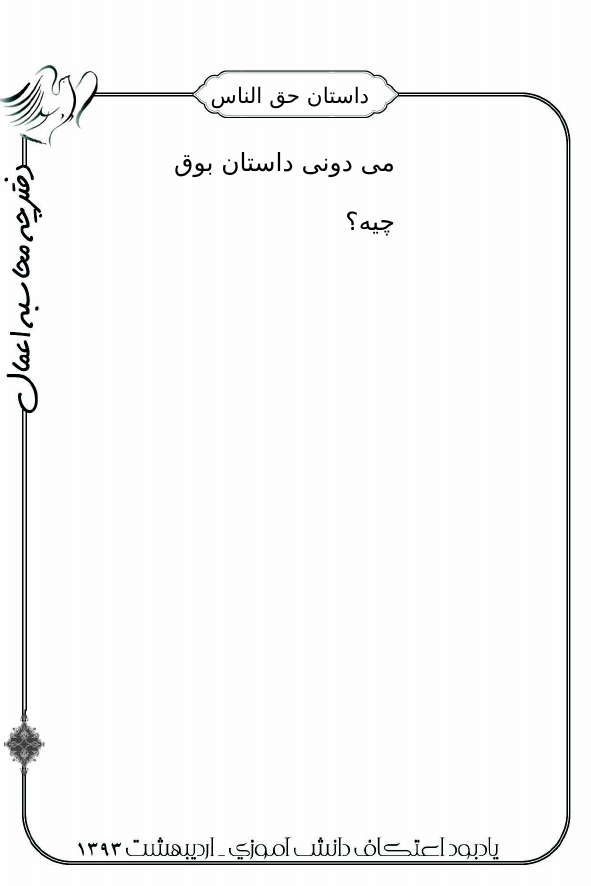

# داستان حق الناس
می دونی داستان بوق چیه؟